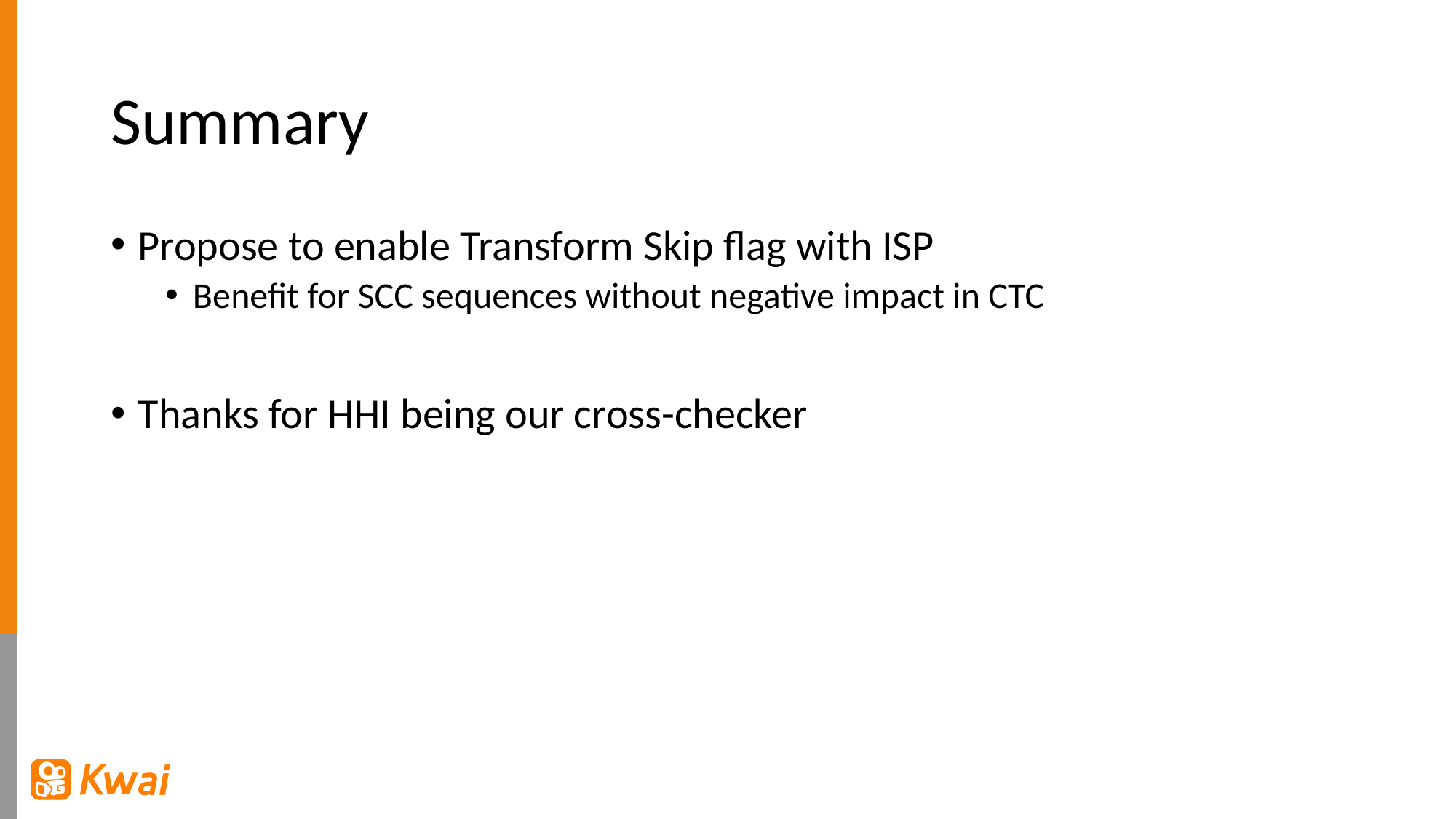

# Summary
Propose to enable Transform Skip flag with ISP
Benefit for SCC sequences without negative impact in CTC

Thanks for HHI being our cross-checker